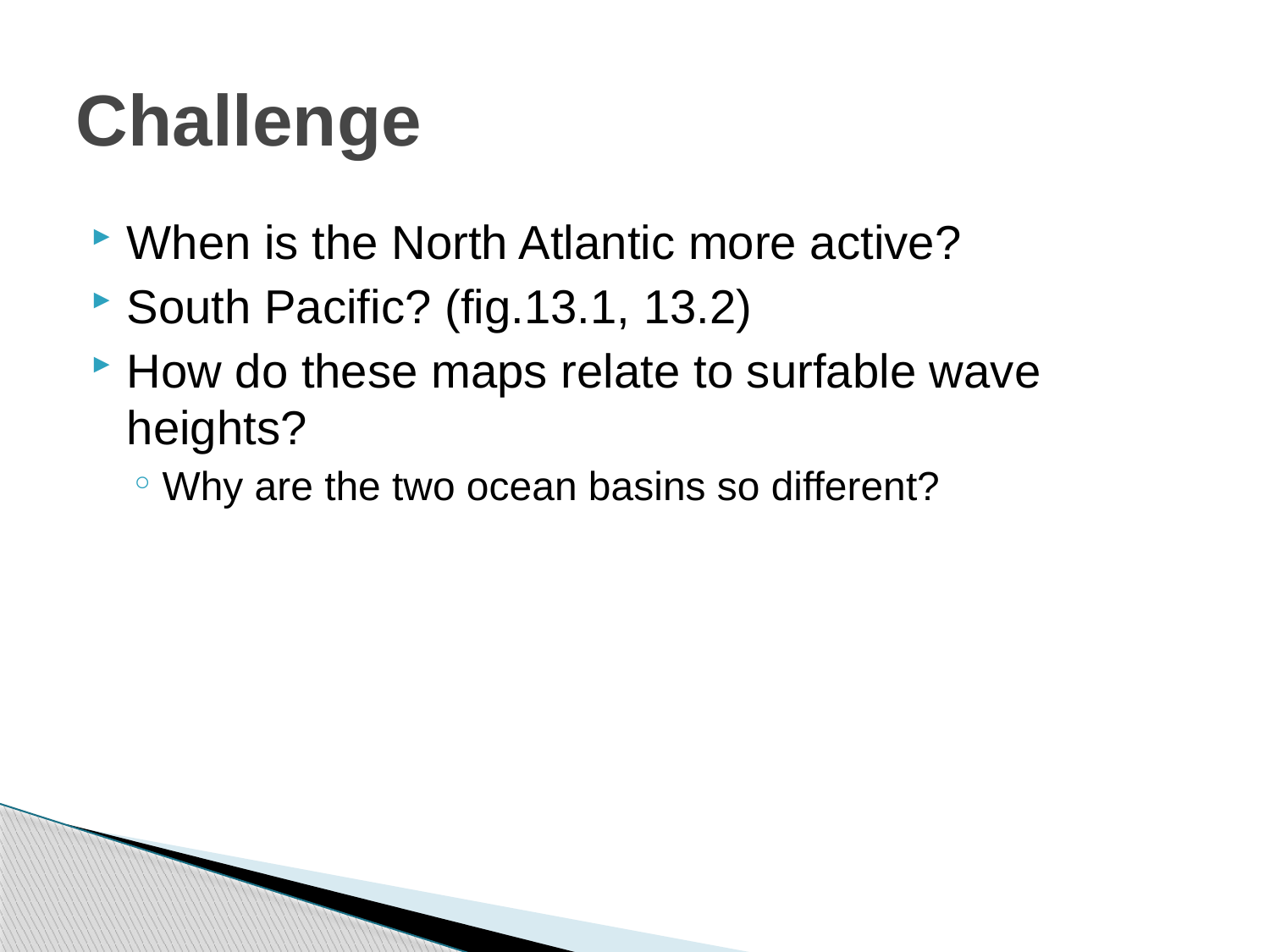

# Challenge
When is the North Atlantic more active?
South Pacific? (fig.13.1, 13.2)
How do these maps relate to surfable wave heights?
Why are the two ocean basins so different?